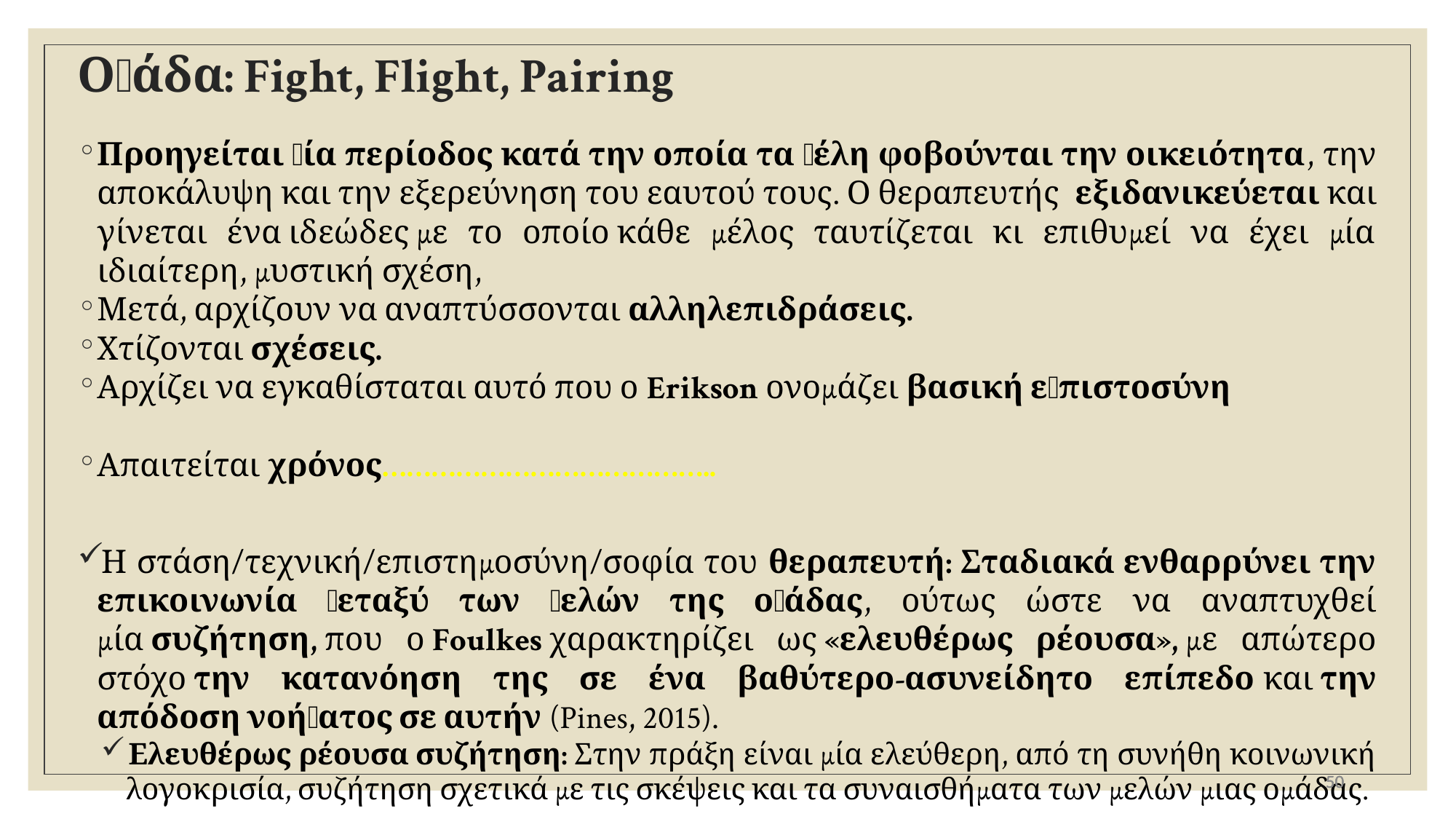

# Ομάδα: Fight, Flight, Pairing
Προηγείται μία περίοδος κατά την οποία τα μέλη φοβούνται την οικειότητα, την αποκάλυψη και την εξερεύνηση του εαυτού τους. Ο θεραπευτής  εξιδανικεύεται και γίνεται ένα ιδεώδες με το οποίο κάθε μέλος ταυτίζεται κι επιθυμεί να έχει μία ιδιαίτερη, μυστική σχέση,
Μετά, αρχίζουν να αναπτύσσονται αλληλεπιδράσεις.
Χτίζονται σχέσεις.
Αρχίζει να εγκαθίσταται αυτό που ο Erikson ονομάζει βασική εμπιστοσύνη

Απαιτείται χρόνος…………………………………..

Η στάση/τεχνική/επιστημοσύνη/σοφία του θεραπευτή: Σταδιακά ενθαρρύνει την επικοινωνία μεταξύ των μελών της ομάδας, ούτως ώστε να αναπτυχθεί μία συζήτηση, που ο Foulkes χαρακτηρίζει ως «ελευθέρως ρέουσα», με απώτερο στόχο την κατανόηση της σε ένα βαθύτερο-ασυνείδητο επίπεδο και την απόδοση νοήματος σε αυτήν (Pines, 2015).
Ελευθέρως ρέουσα συζήτηση: Στην πράξη είναι μία ελεύθερη, από τη συνήθη κοινωνική λογοκρισία, συζήτηση σχετικά με τις σκέψεις και τα συναισθήματα των μελών μιας ομάδας.
50
50
50